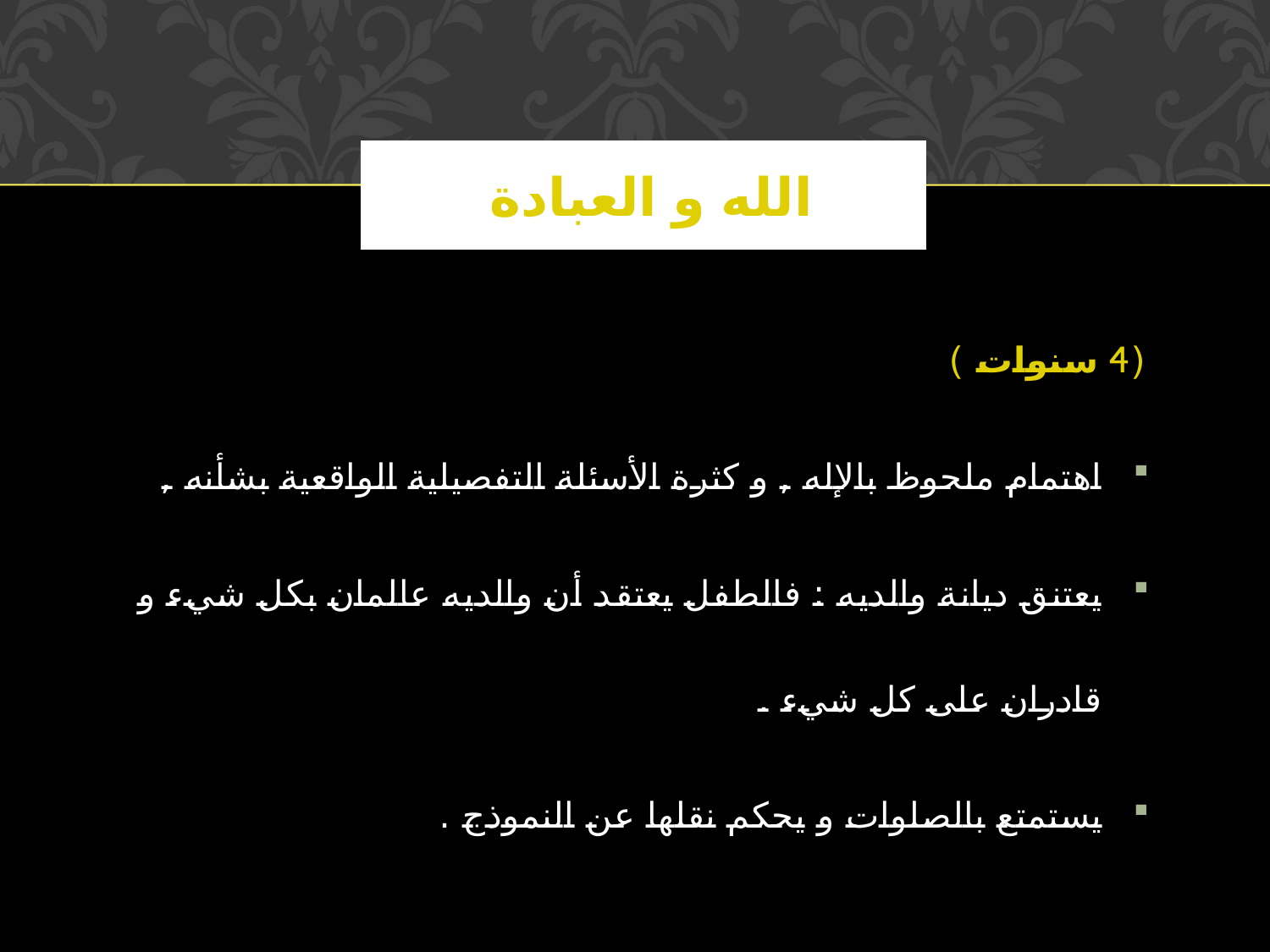

# الله و العبادة
(4 سنوات )
اهتمام ملحوظ بالإله , و كثرة الأسئلة التفصيلية الواقعية بشأنه ,
يعتنق ديانة والديه : فالطفل يعتقد أن والديه عالمان بكل شيء و قادران على كل شيء .
يستمتع بالصلوات و يحكم نقلها عن النموذج .